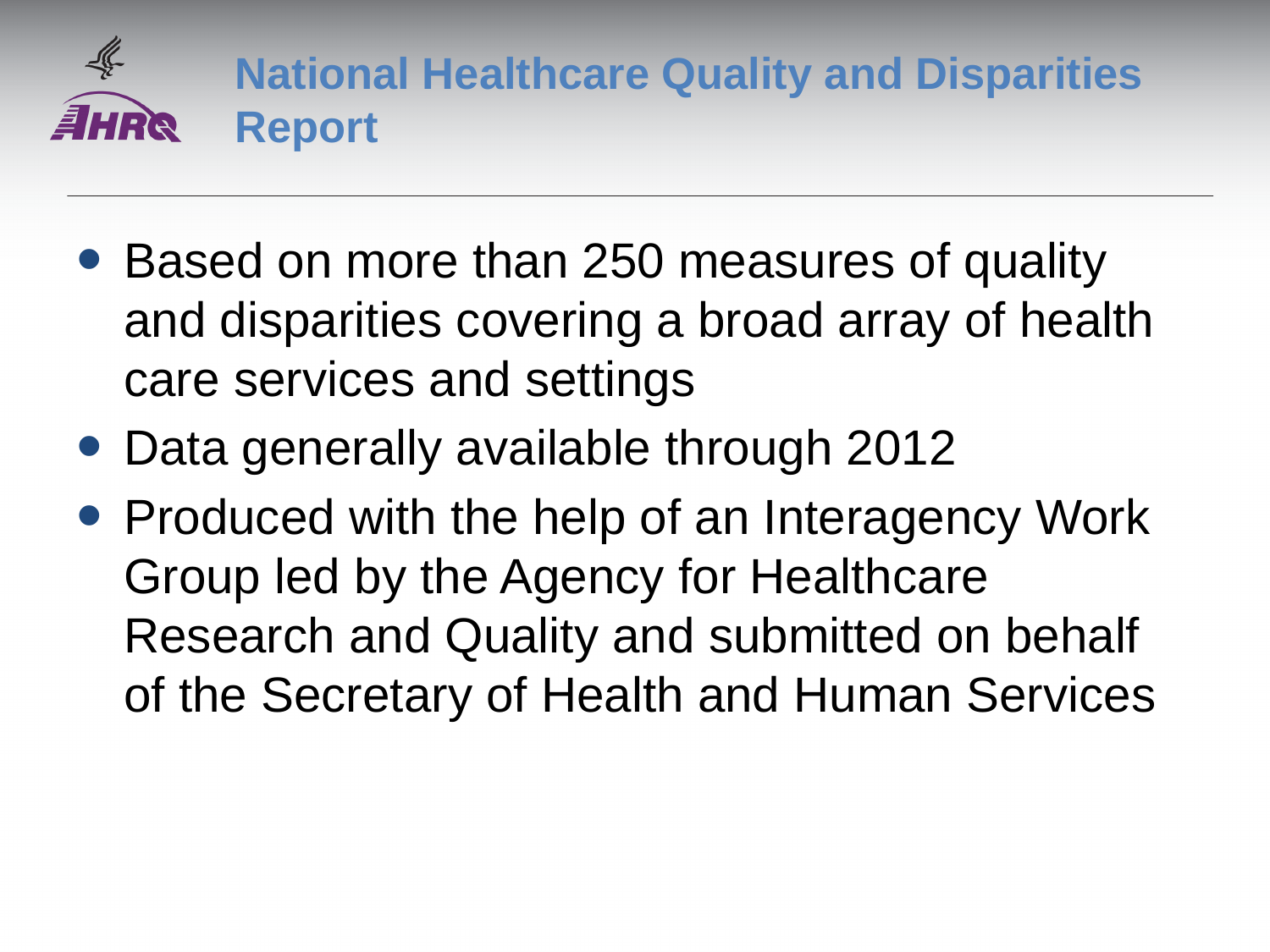

# National Healthcare Quality and Disparities Report
Based on more than 250 measures of quality and disparities covering a broad array of health care services and settings
Data generally available through 2012
Produced with the help of an Interagency Work Group led by the Agency for Healthcare Research and Quality and submitted on behalf of the Secretary of Health and Human Services